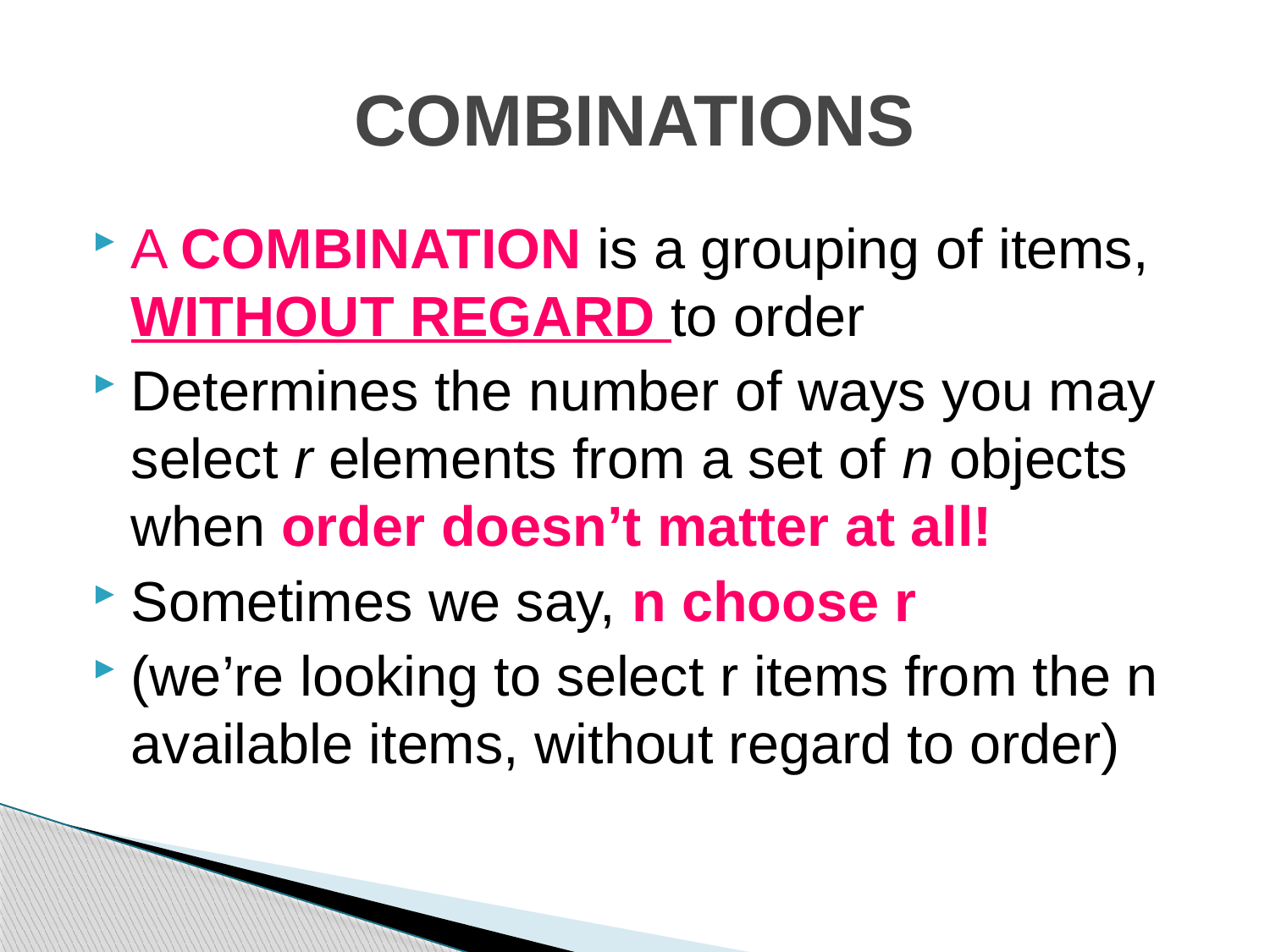

# COMBINATIONS
A COMBINATION is a grouping of items, WITHOUT REGARD to order
Determines the number of ways you may select r elements from a set of n objects when order doesn’t matter at all!
Sometimes we say, n choose r
(we’re looking to select r items from the n available items, without regard to order)